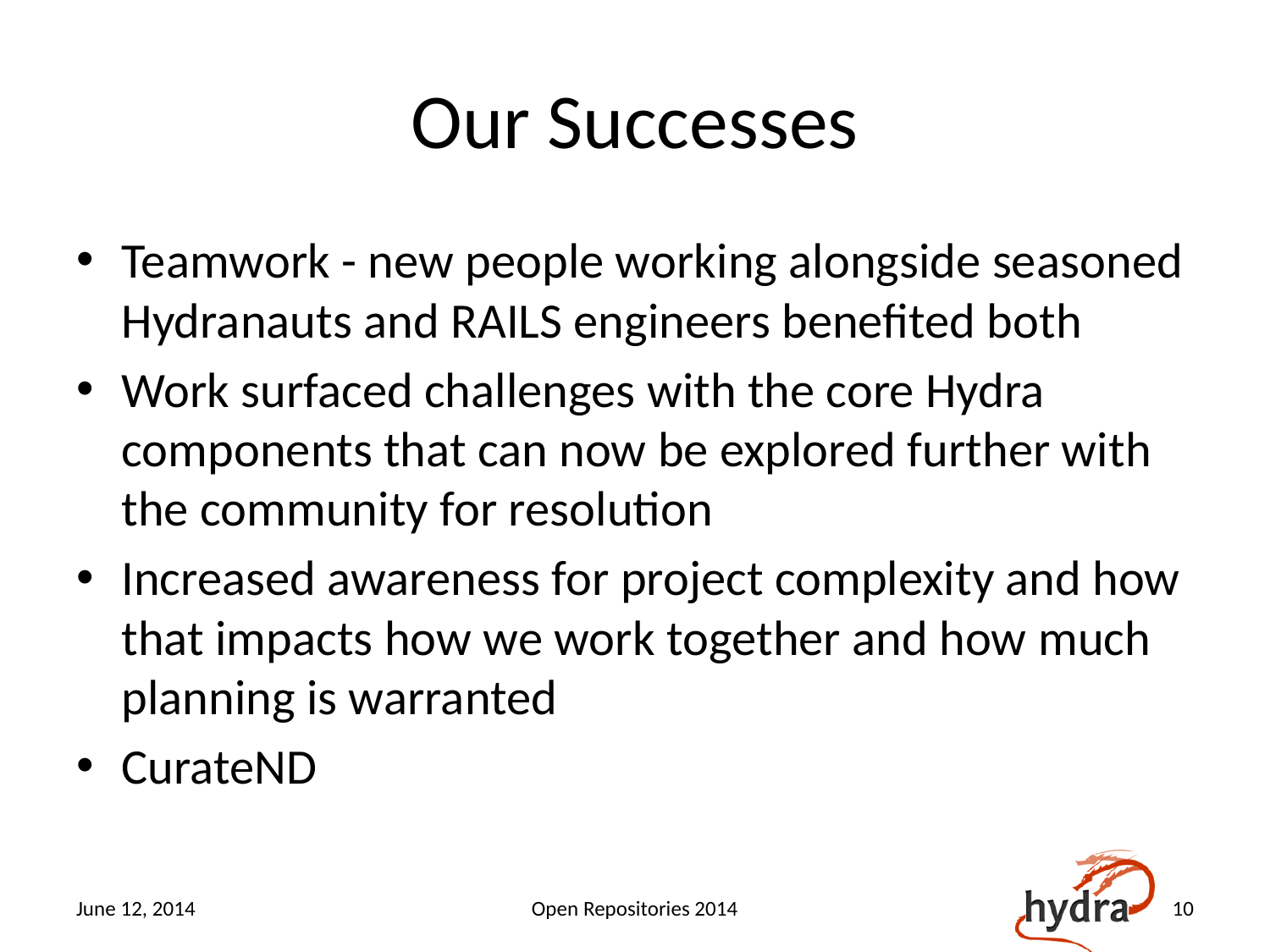

# Our Successes
Teamwork - new people working alongside seasoned Hydranauts and RAILS engineers benefited both
Work surfaced challenges with the core Hydra components that can now be explored further with the community for resolution
Increased awareness for project complexity and how that impacts how we work together and how much planning is warranted
CurateND
June 12, 2014
Open Repositories 2014
10